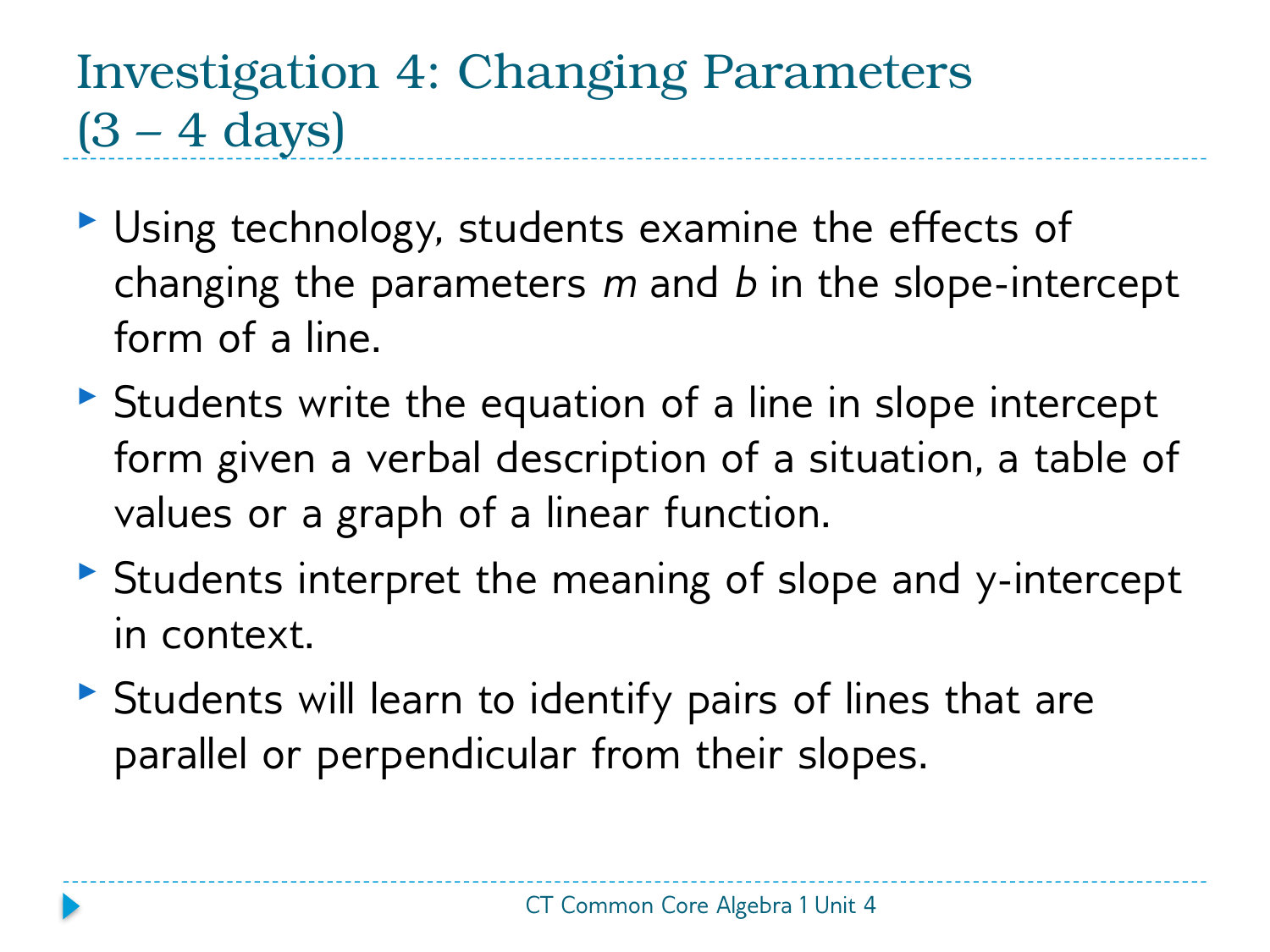

# Investigation 4: Changing Parameters (3 – 4 days)
Using technology, students examine the effects of changing the parameters m and b in the slope-intercept form of a line.
Students write the equation of a line in slope intercept form given a verbal description of a situation, a table of values or a graph of a linear function.
Students interpret the meaning of slope and y-intercept in context.
Students will learn to identify pairs of lines that are parallel or perpendicular from their slopes.

CT Common Core Algebra 1 Unit 4